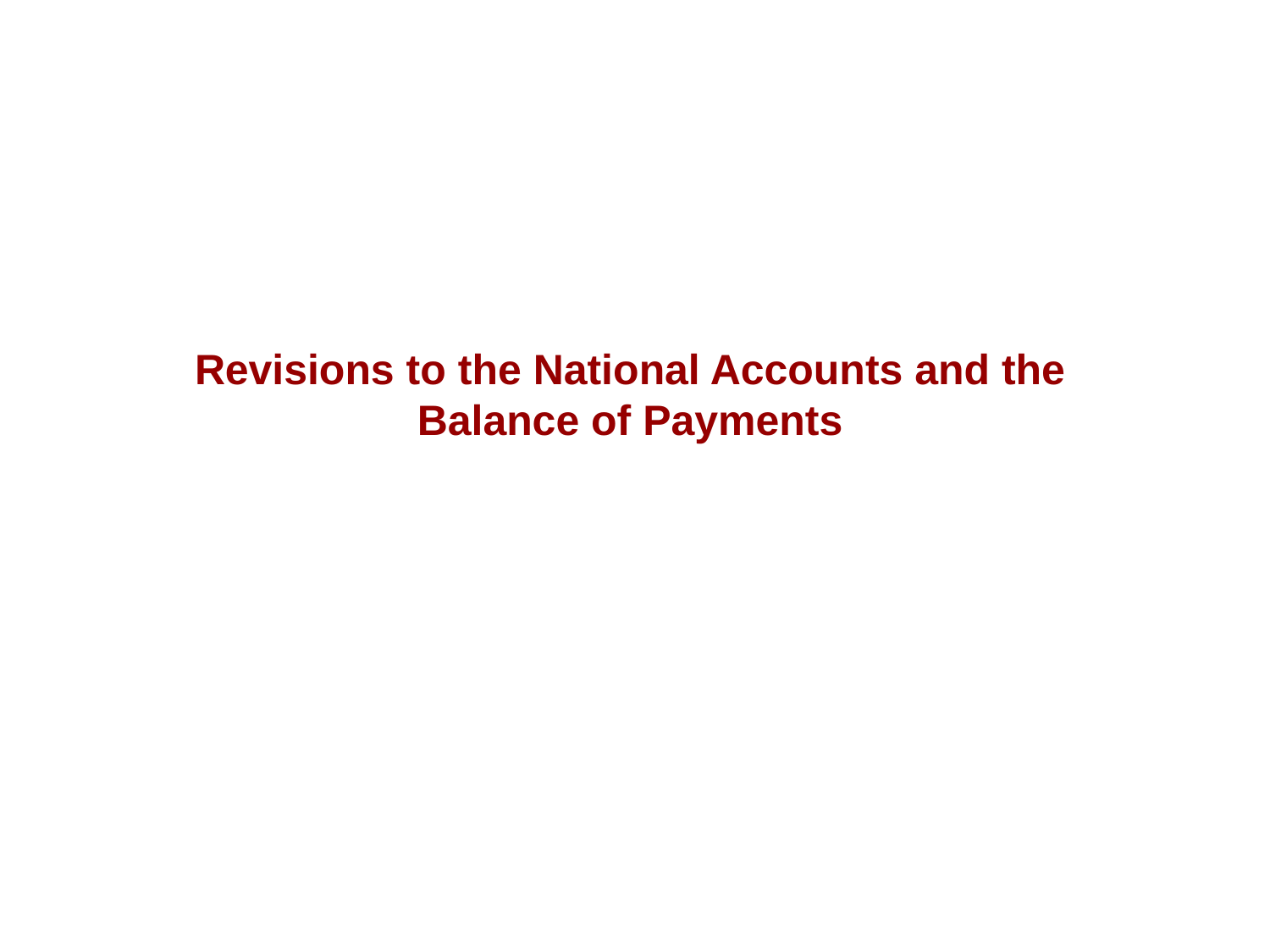

Revisions to the National Accounts and the
Balance of Payments